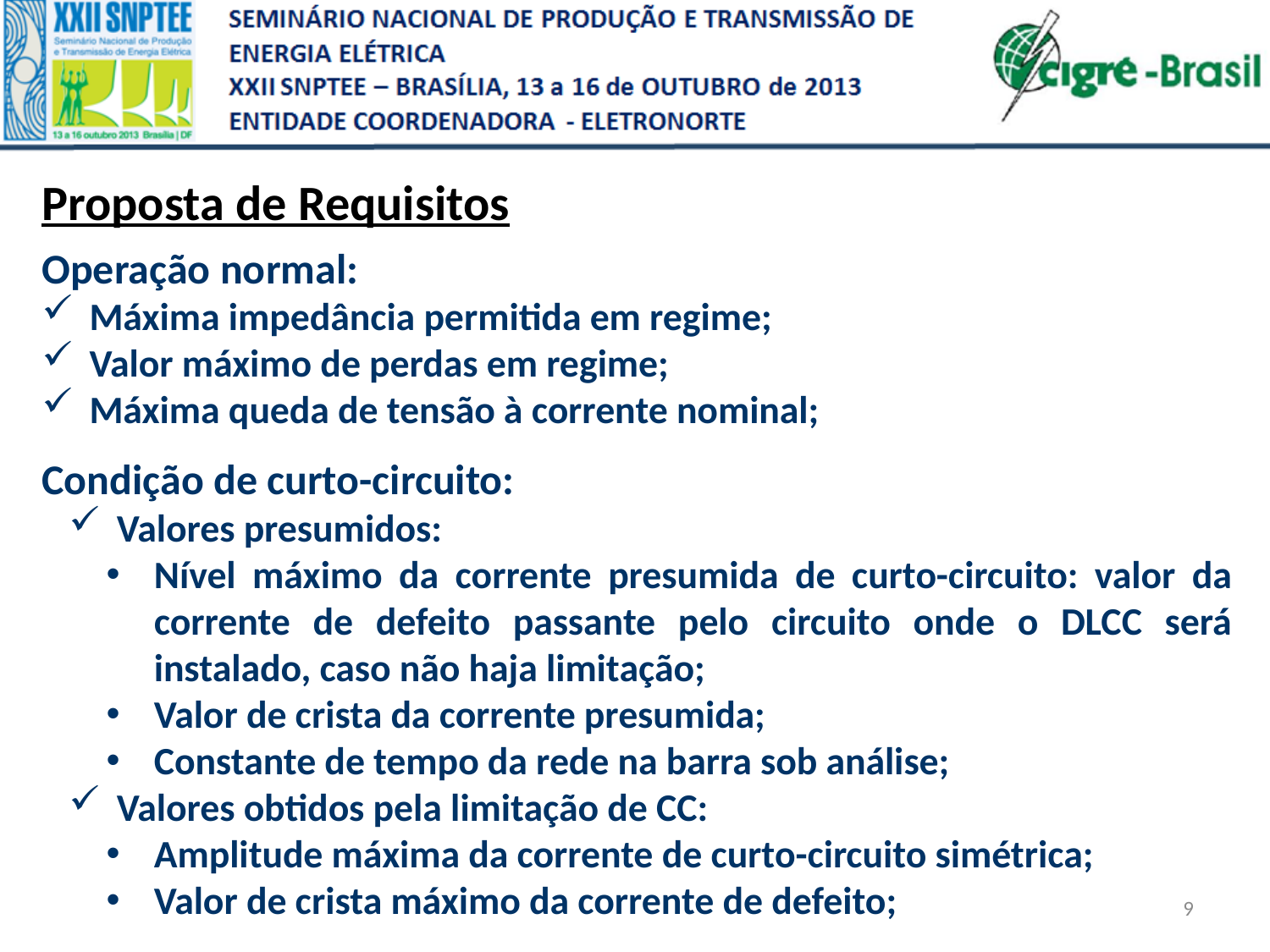

Proposta de Requisitos
Operação normal:
Máxima impedância permitida em regime;
Valor máximo de perdas em regime;
Máxima queda de tensão à corrente nominal;
Condição de curto-circuito:
Valores presumidos:
Nível máximo da corrente presumida de curto-circuito: valor da corrente de defeito passante pelo circuito onde o DLCC será instalado, caso não haja limitação;
Valor de crista da corrente presumida;
Constante de tempo da rede na barra sob análise;
Valores obtidos pela limitação de CC:
Amplitude máxima da corrente de curto-circuito simétrica;
Valor de crista máximo da corrente de defeito;
9